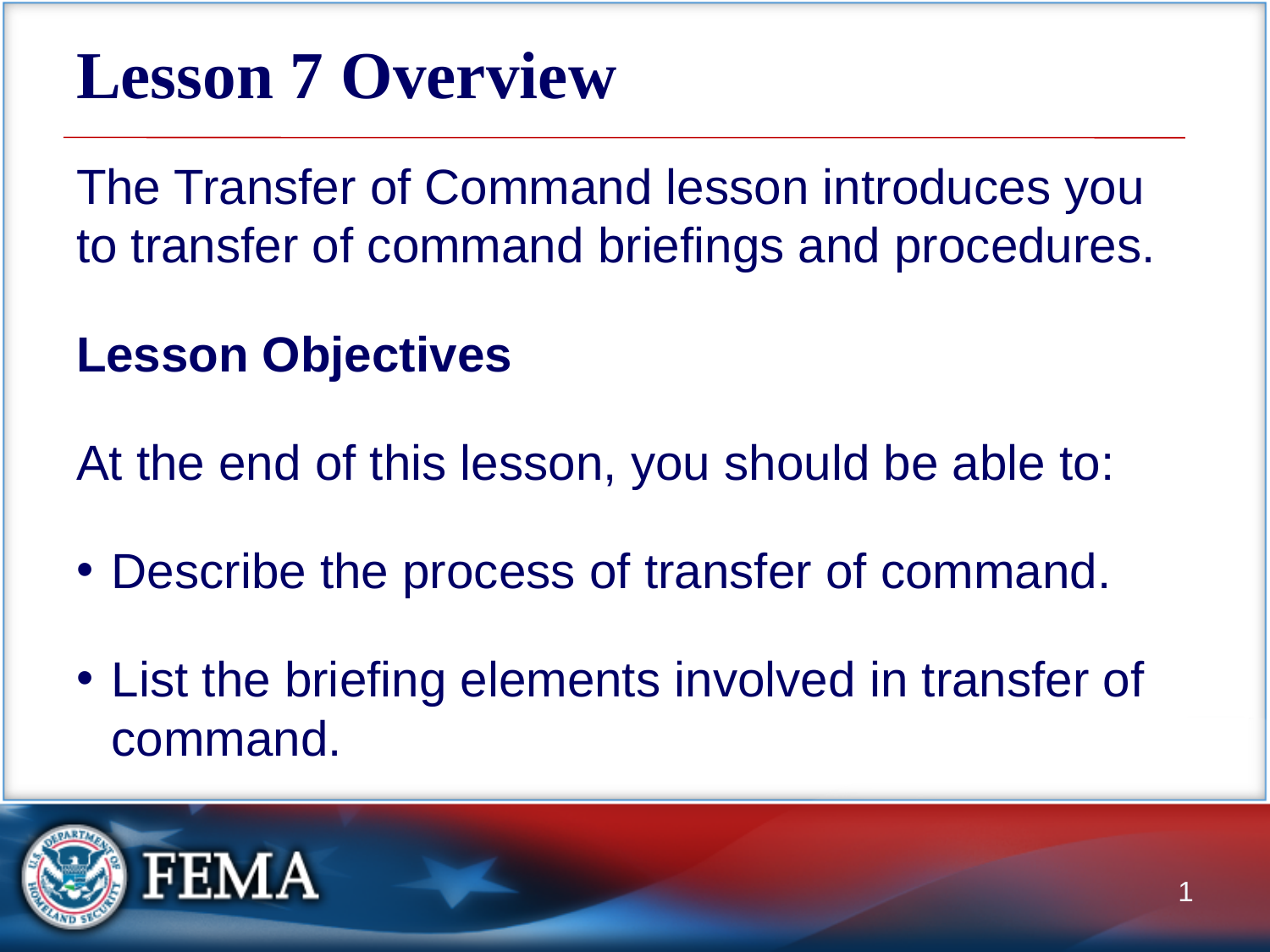

# Lesson 7 Overview
The Transfer of Command lesson introduces you to transfer of command briefings and procedures.
Lesson Objectives
At the end of this lesson, you should be able to:
Describe the process of transfer of command.
List the briefing elements involved in transfer of command.
1